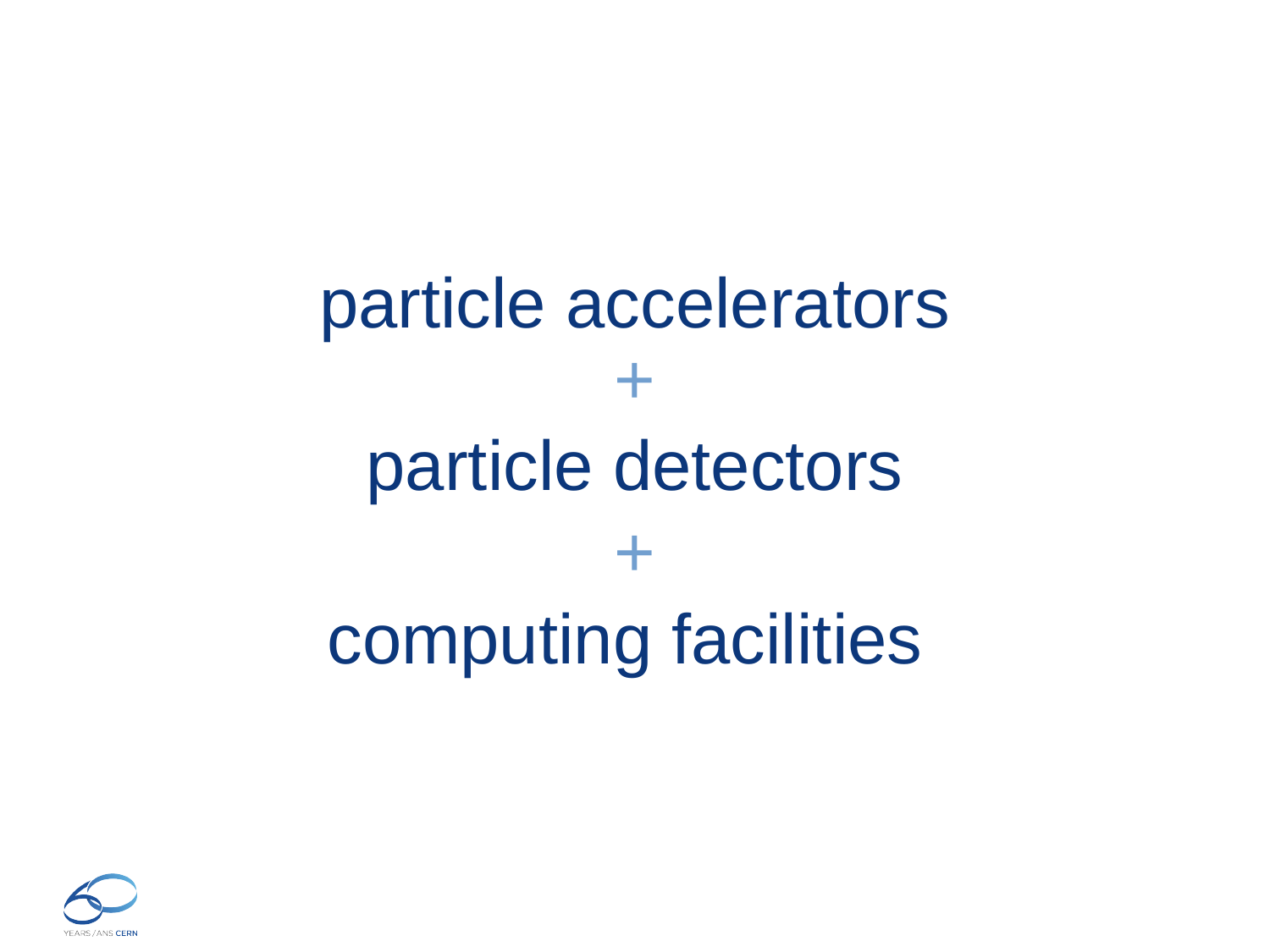

particle accelerators
+
particle detectors
+
computing facilities